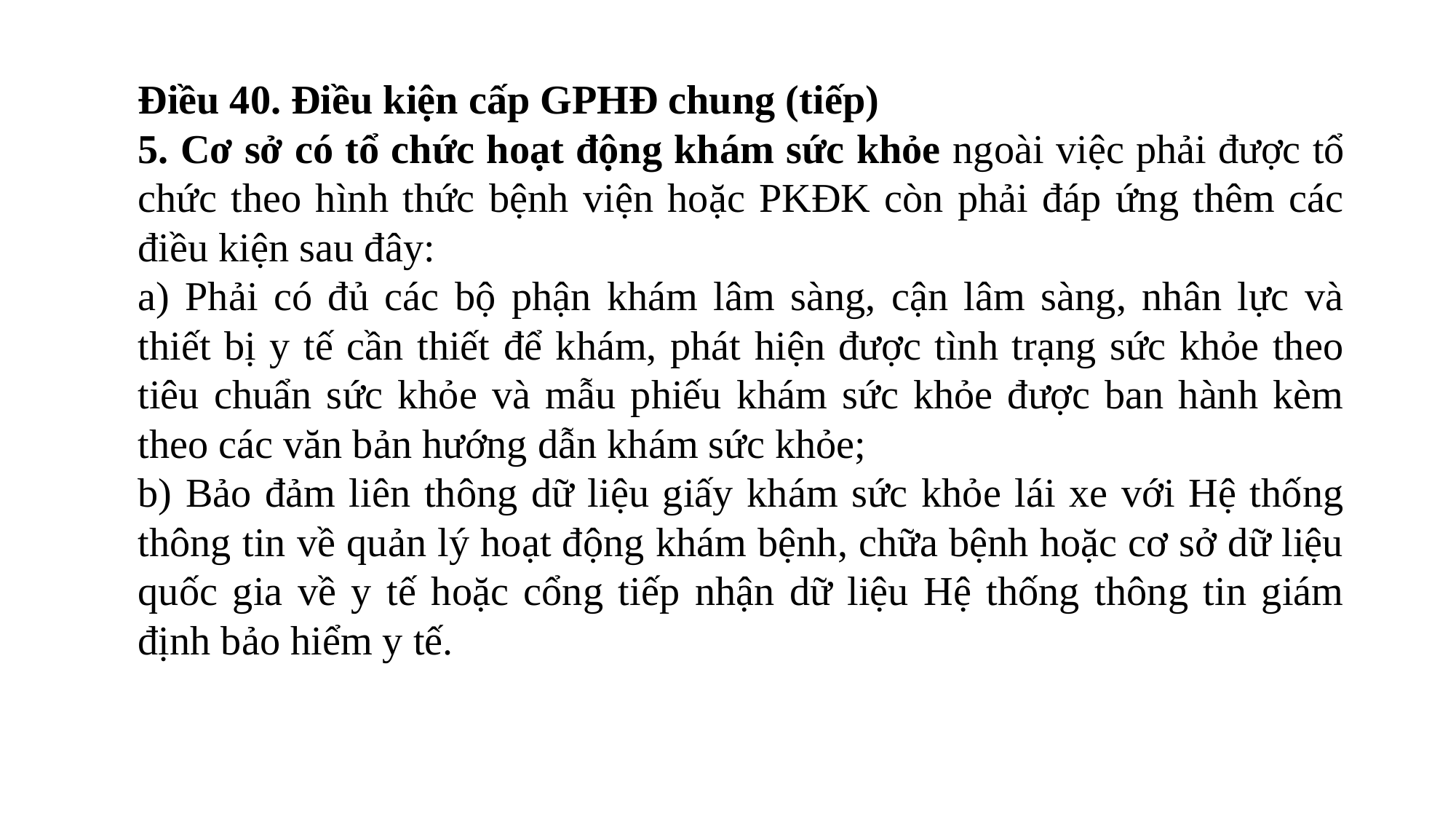

Điều 40. Điều kiện cấp GPHĐ chung (tiếp)
5. Cơ sở có tổ chức hoạt động khám sức khỏe ngoài việc phải được tổ chức theo hình thức bệnh viện hoặc PKĐK còn phải đáp ứng thêm các điều kiện sau đây:
a) Phải có đủ các bộ phận khám lâm sàng, cận lâm sàng, nhân lực và thiết bị y tế cần thiết để khám, phát hiện được tình trạng sức khỏe theo tiêu chuẩn sức khỏe và mẫu phiếu khám sức khỏe được ban hành kèm theo các văn bản hướng dẫn khám sức khỏe;
b) Bảo đảm liên thông dữ liệu giấy khám sức khỏe lái xe với Hệ thống thông tin về quản lý hoạt động khám bệnh, chữa bệnh hoặc cơ sở dữ liệu quốc gia về y tế hoặc cổng tiếp nhận dữ liệu Hệ thống thông tin giám định bảo hiểm y tế.